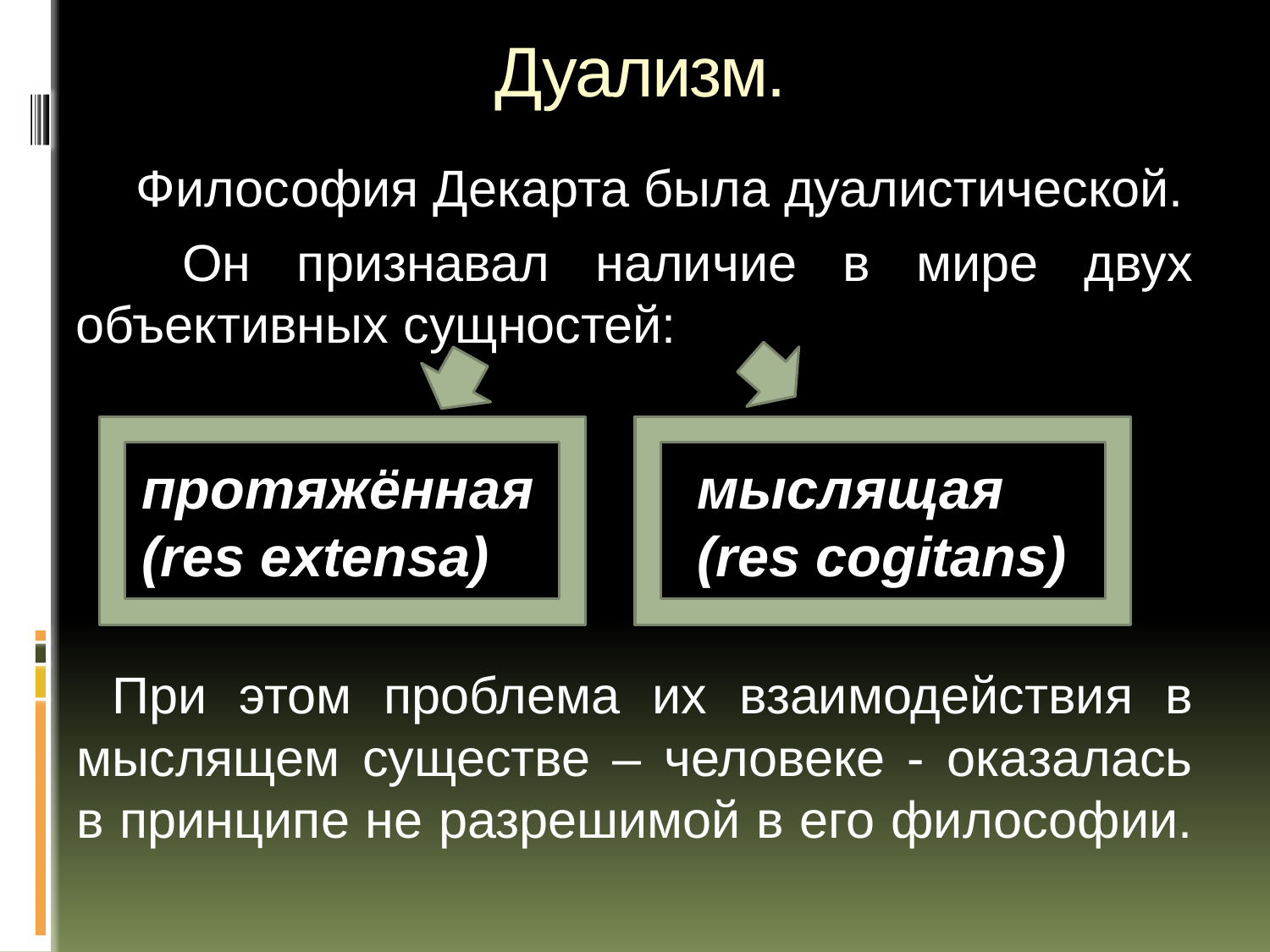

# Дуализм.
Философия Декарта была дуалистической.
 Он признавал наличие в мире двух объективных сущностей:

При этом проблема их взаимодействия в мыслящем существе – человеке - оказалась в принципе не разрешимой в его философии.

протяжённая (res extensa)
мыслящая
(res cogitans)